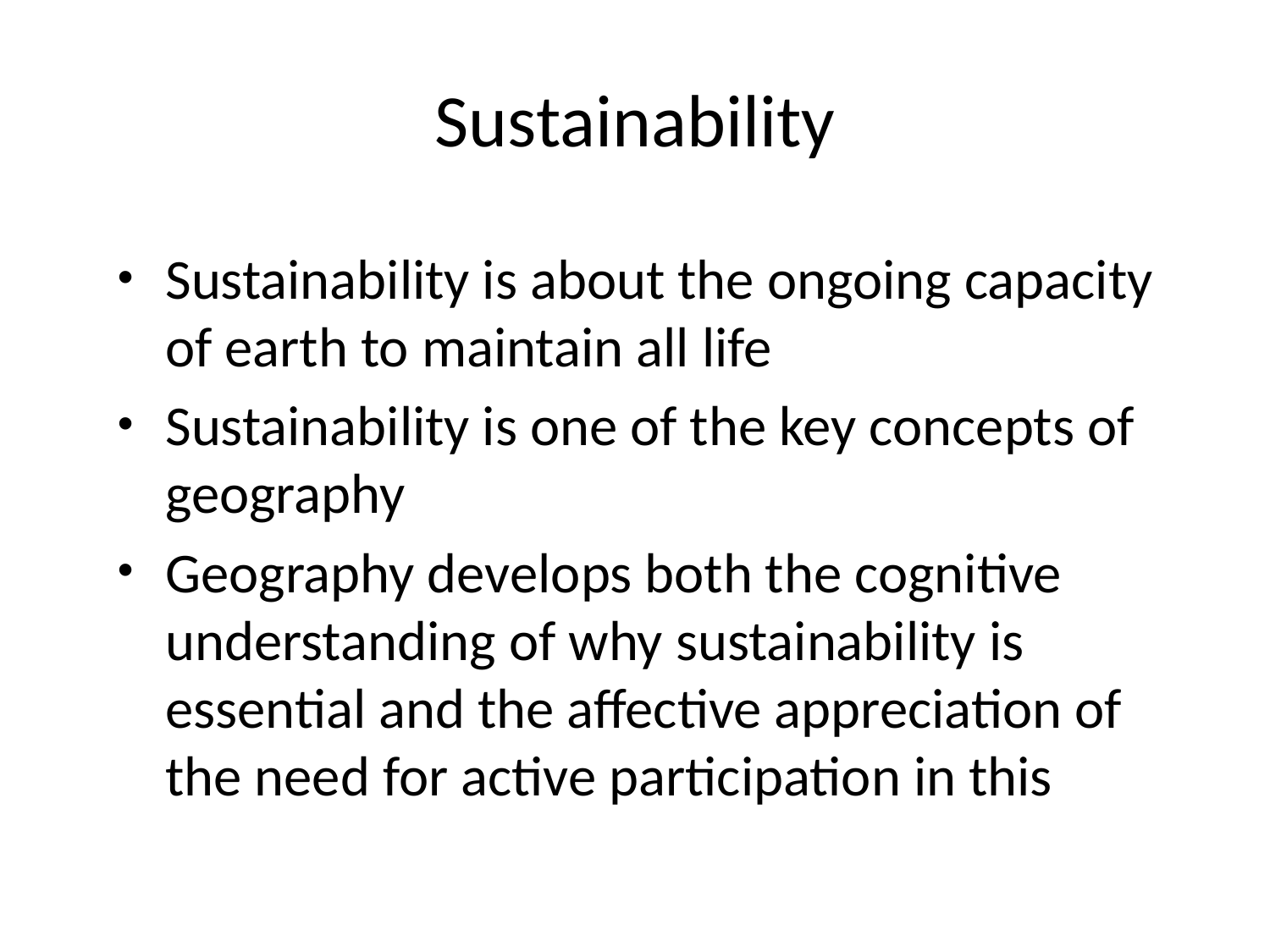

# Sustainability
Sustainability is about the ongoing capacity of earth to maintain all life
Sustainability is one of the key concepts of geography
Geography develops both the cognitive understanding of why sustainability is essential and the affective appreciation of the need for active participation in this